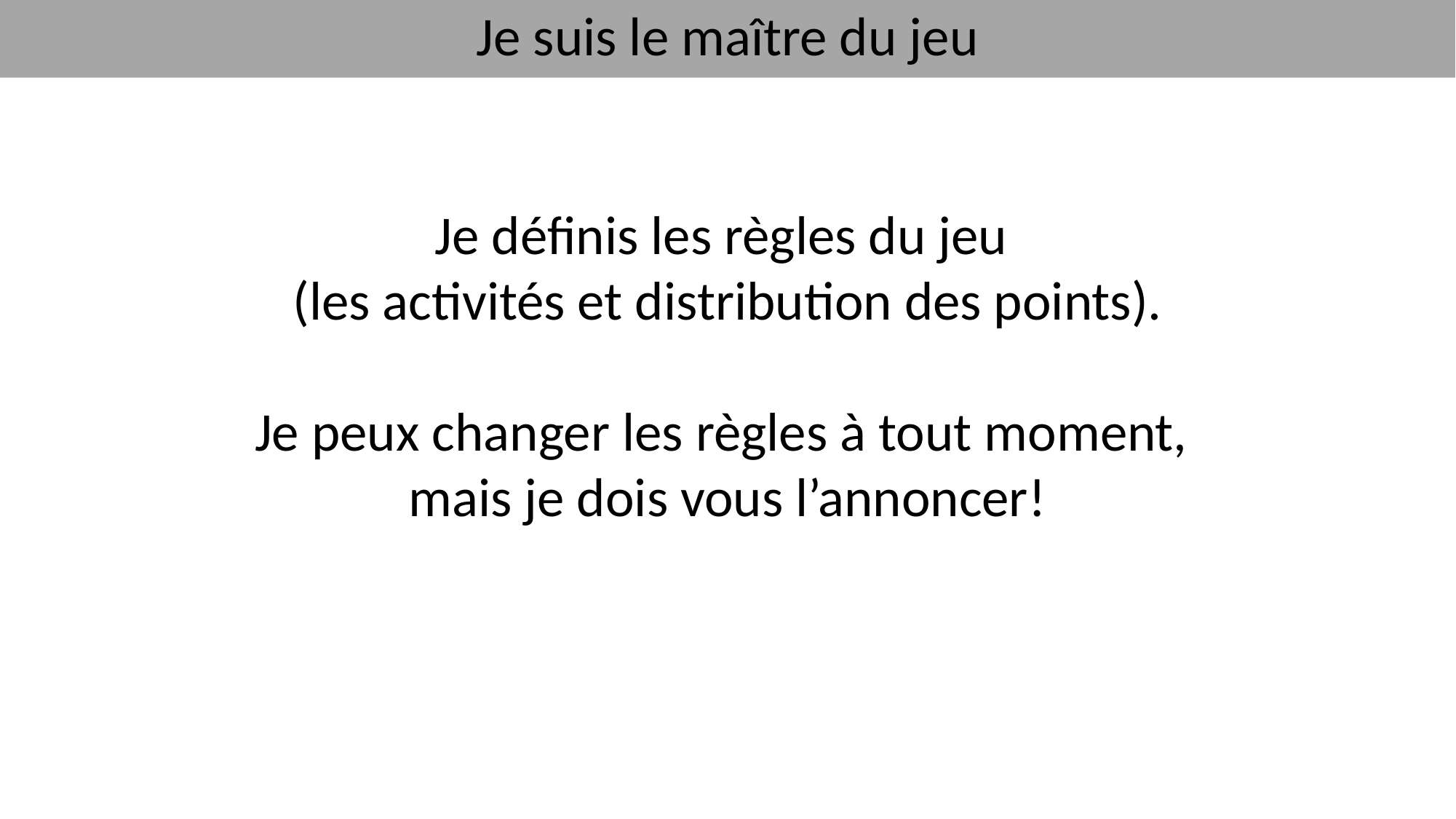

Je suis le maître du jeu
Je définis les règles du jeu
(les activités et distribution des points).

Je peux changer les règles à tout moment,
mais je dois vous l’annoncer!